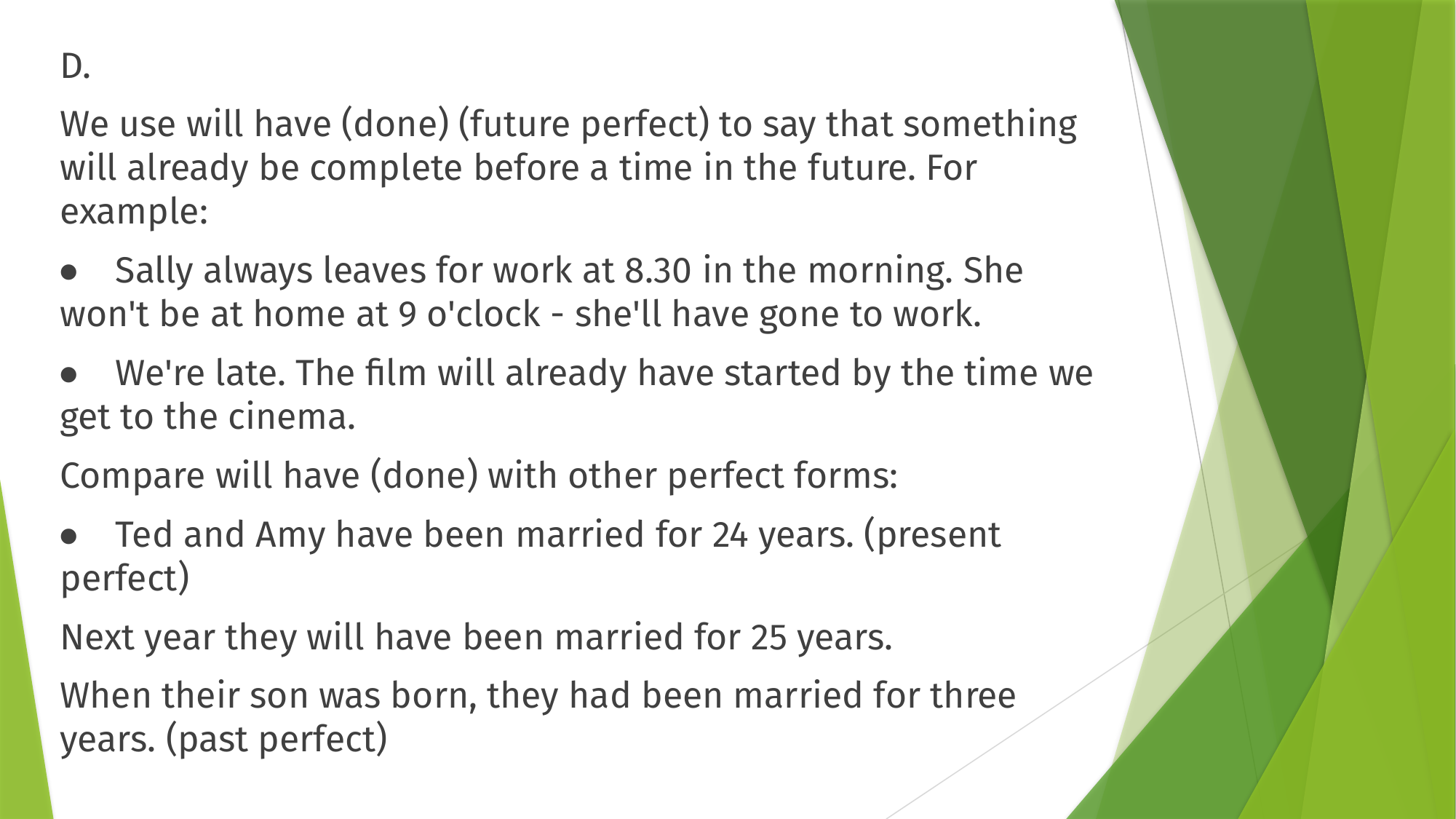

D.
We use will have (done) (future perfect) to say that something will already be complete before a time in the future. For example:
⦁    Sally always leaves for work at 8.30 in the morning. She won't be at home at 9 o'clock - she'll have gone to work.
⦁    We're late. The film will already have started by the time we get to the cinema.
Compare will have (done) with other perfect forms:
⦁    Ted and Amy have been married for 24 years. (present perfect)
Next year they will have been married for 25 years.
When their son was born, they had been married for three years. (past perfect)

#